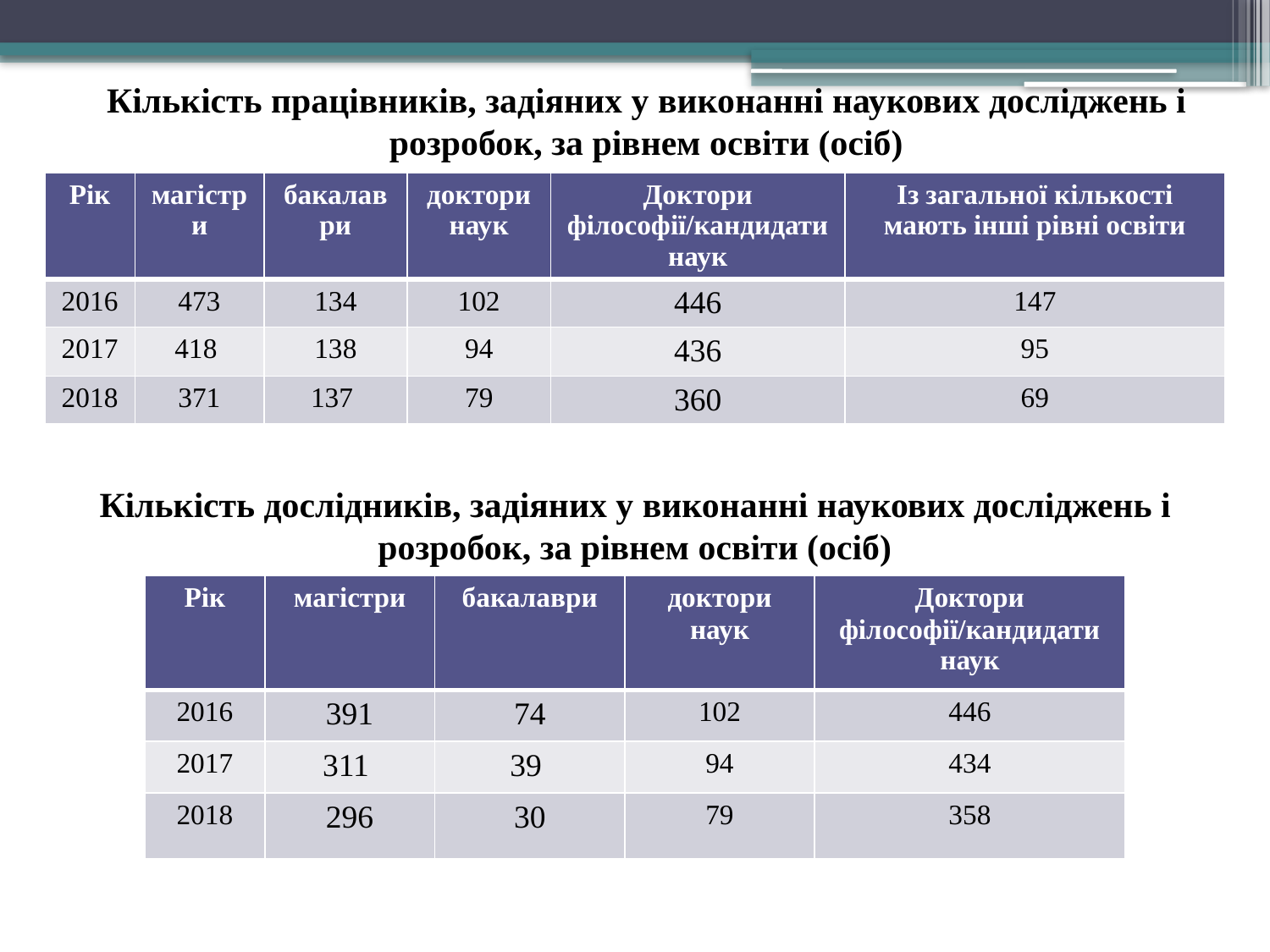

# Кількість працівників, задіяних у виконанні наукових досліджень і розробок, за рівнем освіти (осіб)
| Рік | магістри | бакалаври | доктори наук | Доктори філософії/кандидати наук | Із загальної кількості мають інші рівні освіти |
| --- | --- | --- | --- | --- | --- |
| 2016 | 473 | 134 | 102 | 446 | 147 |
| 2017 | 418 | 138 | 94 | 436 | 95 |
| 2018 | 371 | 137 | 79 | 360 | 69 |
Кількість дослідників, задіяних у виконанні наукових досліджень і розробок, за рівнем освіти (осіб)
| Рік | магістри | бакалаври | доктори наук | Доктори філософії/кандидати наук |
| --- | --- | --- | --- | --- |
| 2016 | 391 | 74 | 102 | 446 |
| 2017 | 311 | 39 | 94 | 434 |
| 2018 | 296 | 30 | 79 | 358 |